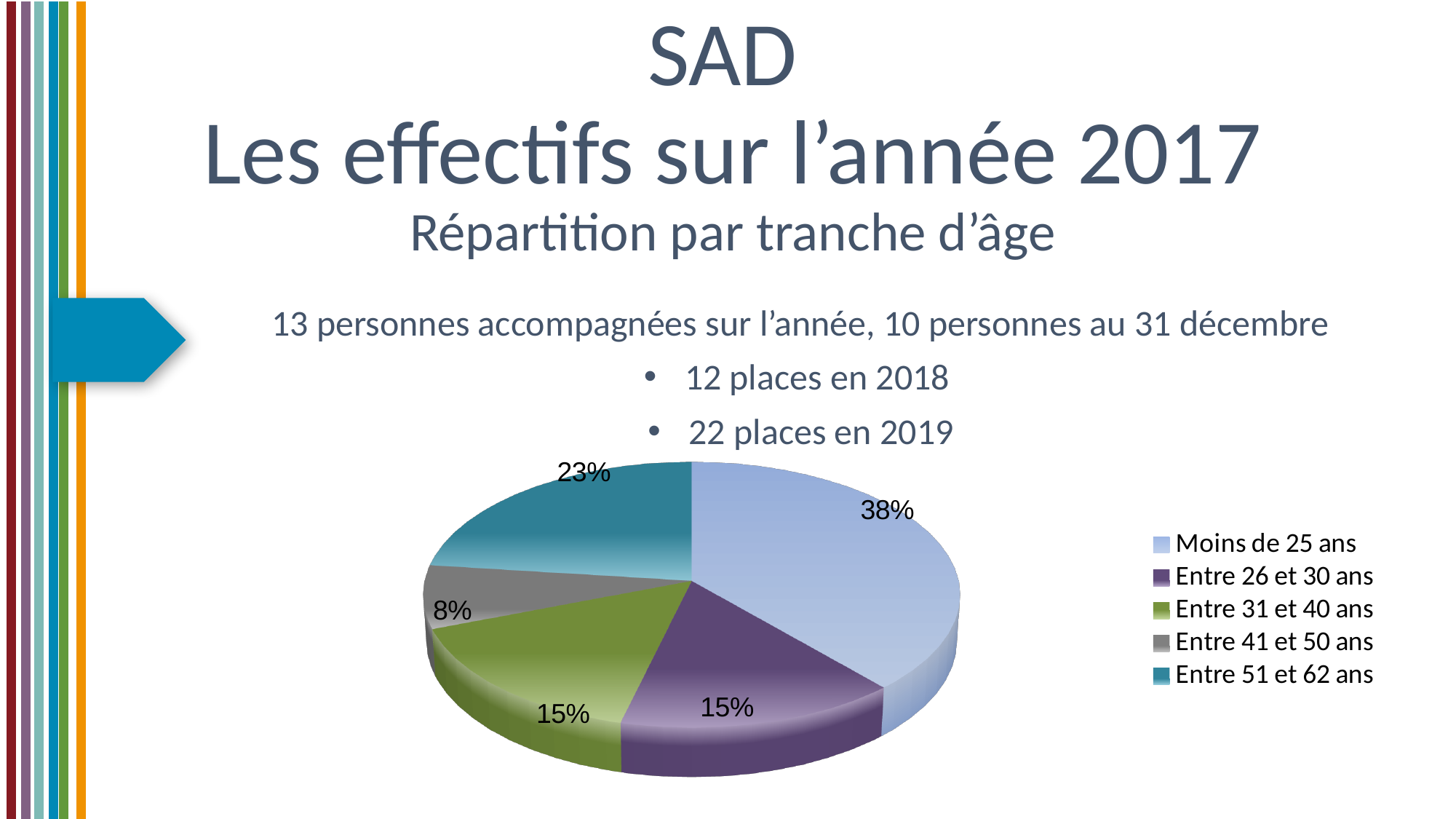

SAD
Les effectifs sur l’année 2017
Répartition par tranche d’âge

13 personnes accompagnées sur l’année, 10 personnes au 31 décembre
12 places en 2018
22 places en 2019

[unsupported chart]